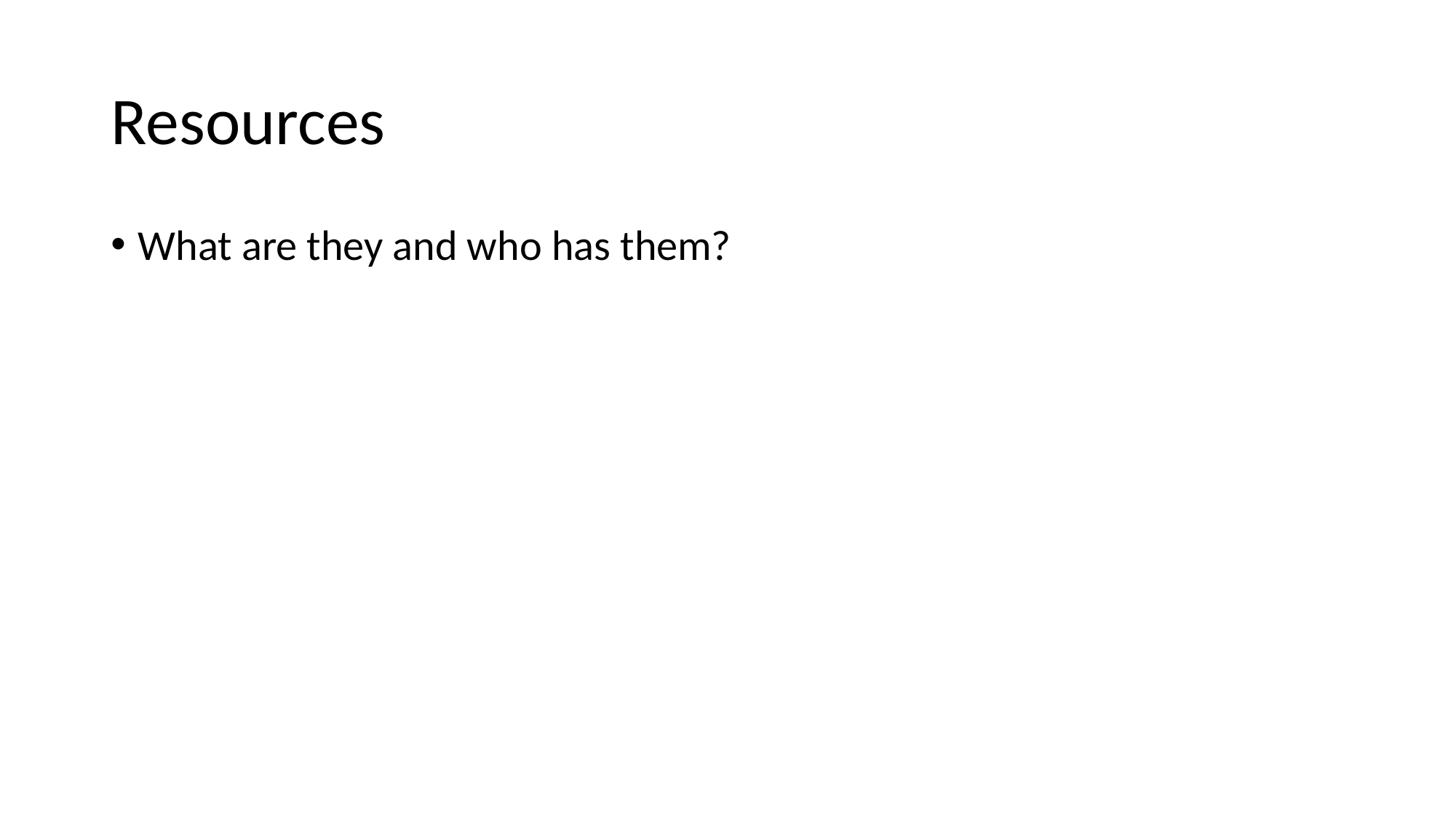

# Resources
What are they and who has them?